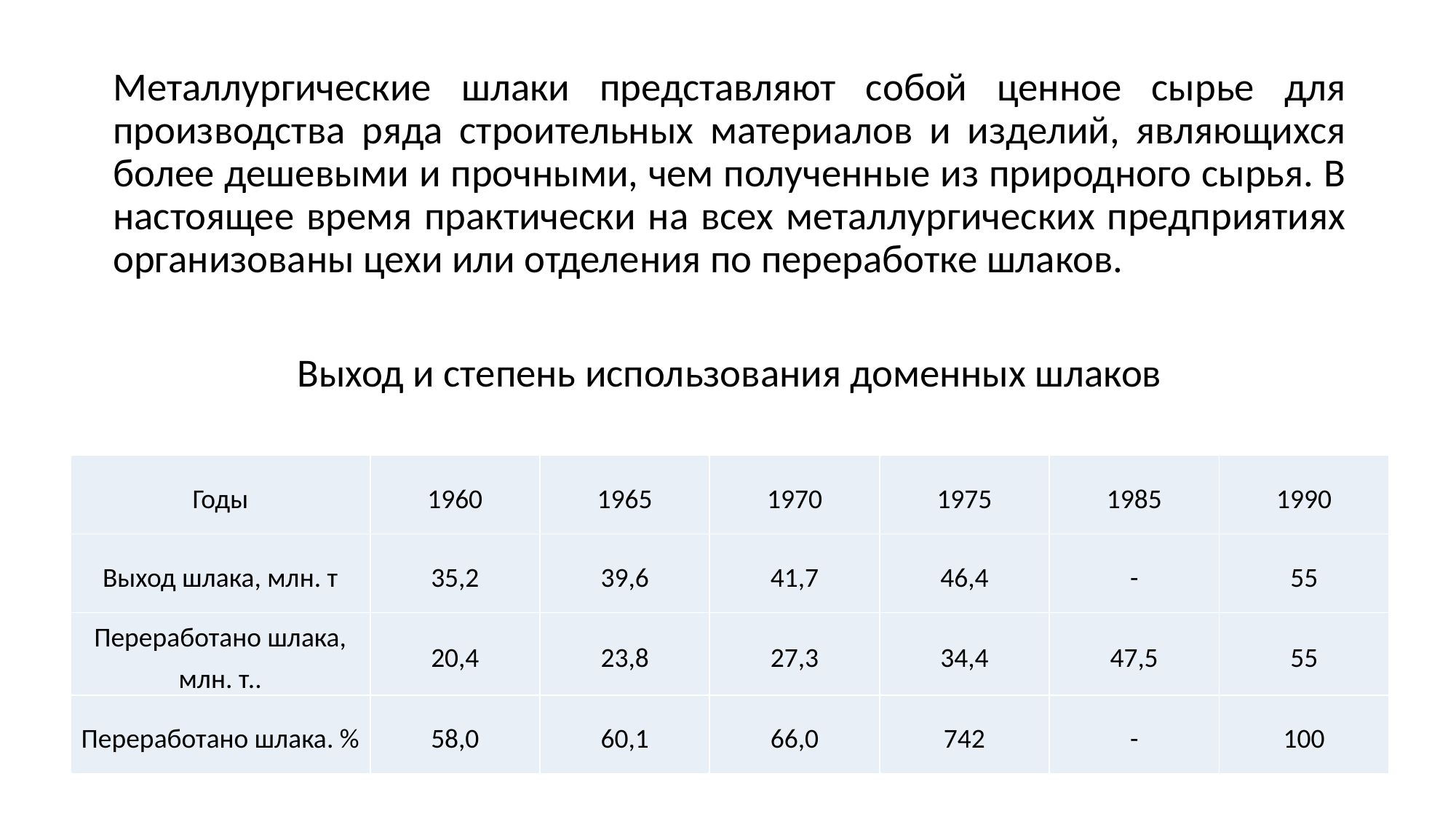

Металлургические шлаки представляют собой ценное сырье для производства ряда строительных материалов и изделий, являющихся более дешевыми и прочными, чем полученные из природного сырья. В настоящее время практически на всех металлургических предприятиях организованы цехи или отделения по переработке шлаков.

Выход и степень использования доменных шлаков

| Годы | 1960 | 1965 | 1970 | 1975 | 1985 | 1990 |
| --- | --- | --- | --- | --- | --- | --- |
| Выход шлака, млн. т | 35,2 | 39,6 | 41,7 | 46,4 | - | 55 |
| Переработано шлака, млн. т.. | 20,4 | 23,8 | 27,3 | 34,4 | 47,5 | 55 |
| Переработано шлака. % | 58,0 | 60,1 | 66,0 | 742 | - | 100 |